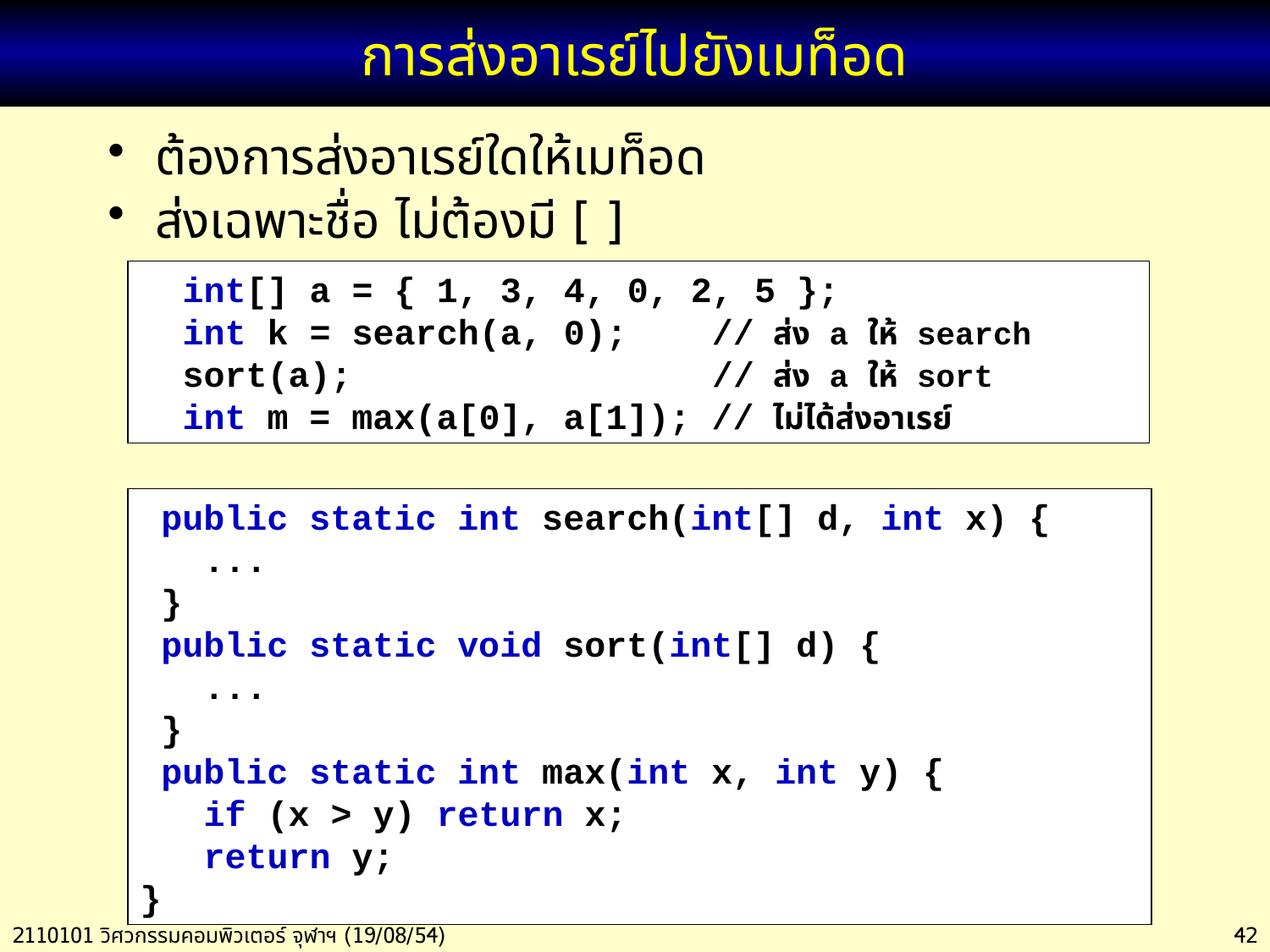

# การส่งอาเรย์ไปยังเมท็อด
ต้องการส่งอาเรย์ใดให้เมท็อด
ส่งเฉพาะชื่อ ไม่ต้องมี [ ]
  int[] a = { 1, 3, 4, 0, 2, 5 };
  int k = search(a, 0);    // ส่ง a ให้ search
  sort(a);                 // ส่ง a ให้ sort
  int m = max(a[0], a[1]); // ไม่ได้ส่งอาเรย์
 public static int search(int[] d, int x) {
   ...
 }
 public static void sort(int[] d) {
   ...
 }
 public static int max(int x, int y) {
   if (x > y) return x;
   return y;
}